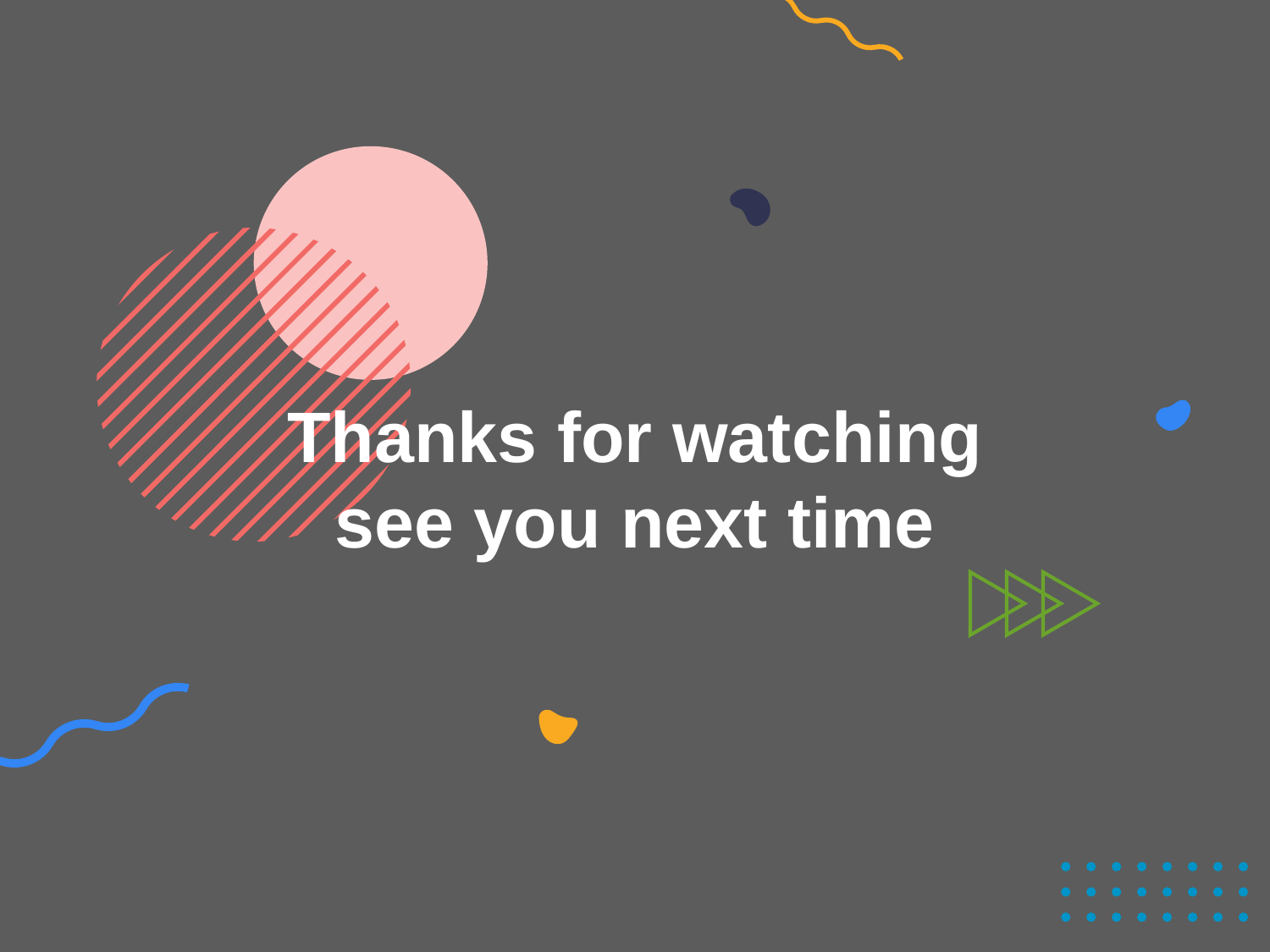

Thanks for watching
see you next time